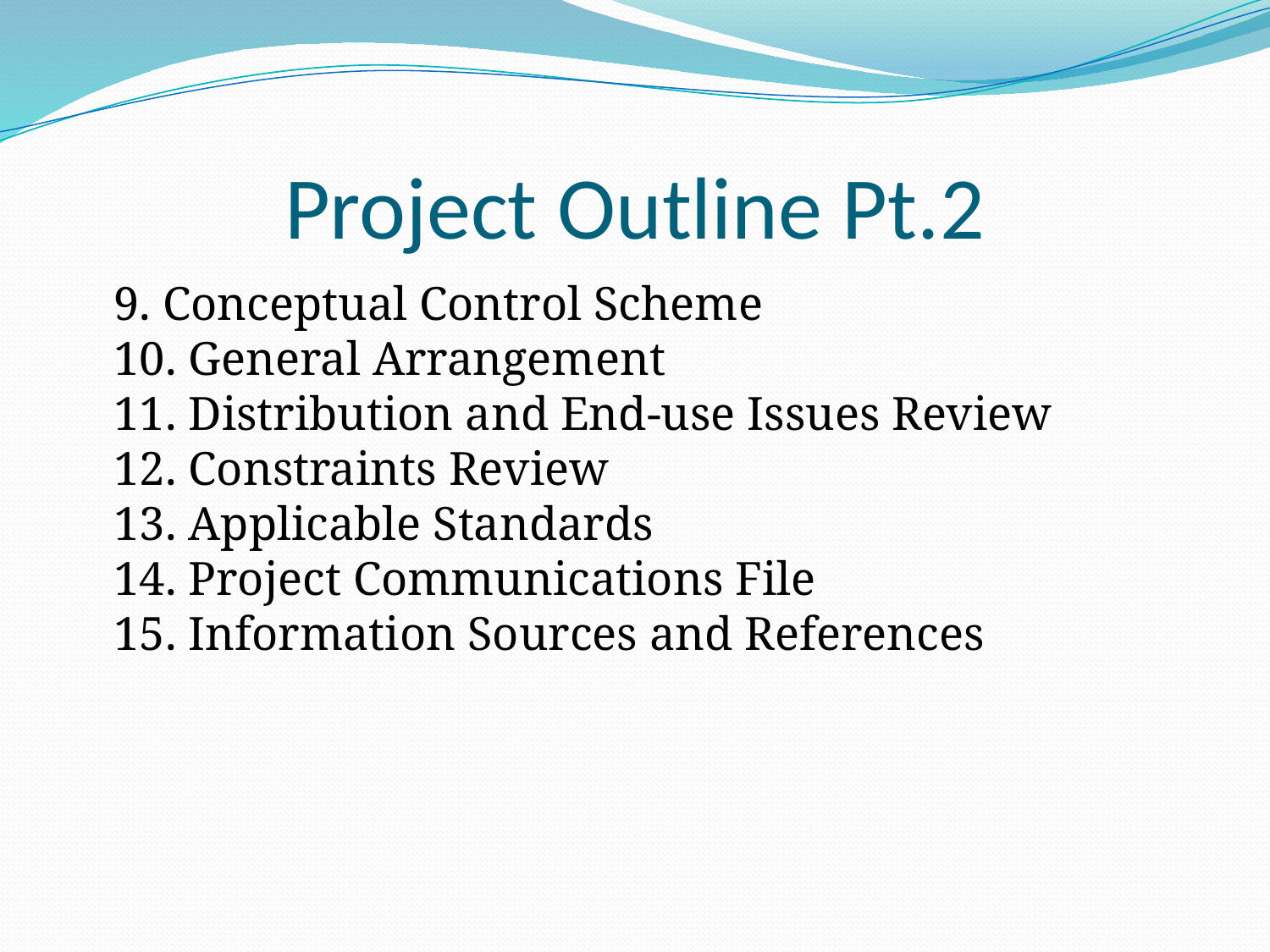

# Project Outline Pt.2
	9. Conceptual Control Scheme
10. General Arrangement
11. Distribution and End-use Issues Review
12. Constraints Review
13. Applicable Standards
14. Project Communications File
15. Information Sources and References